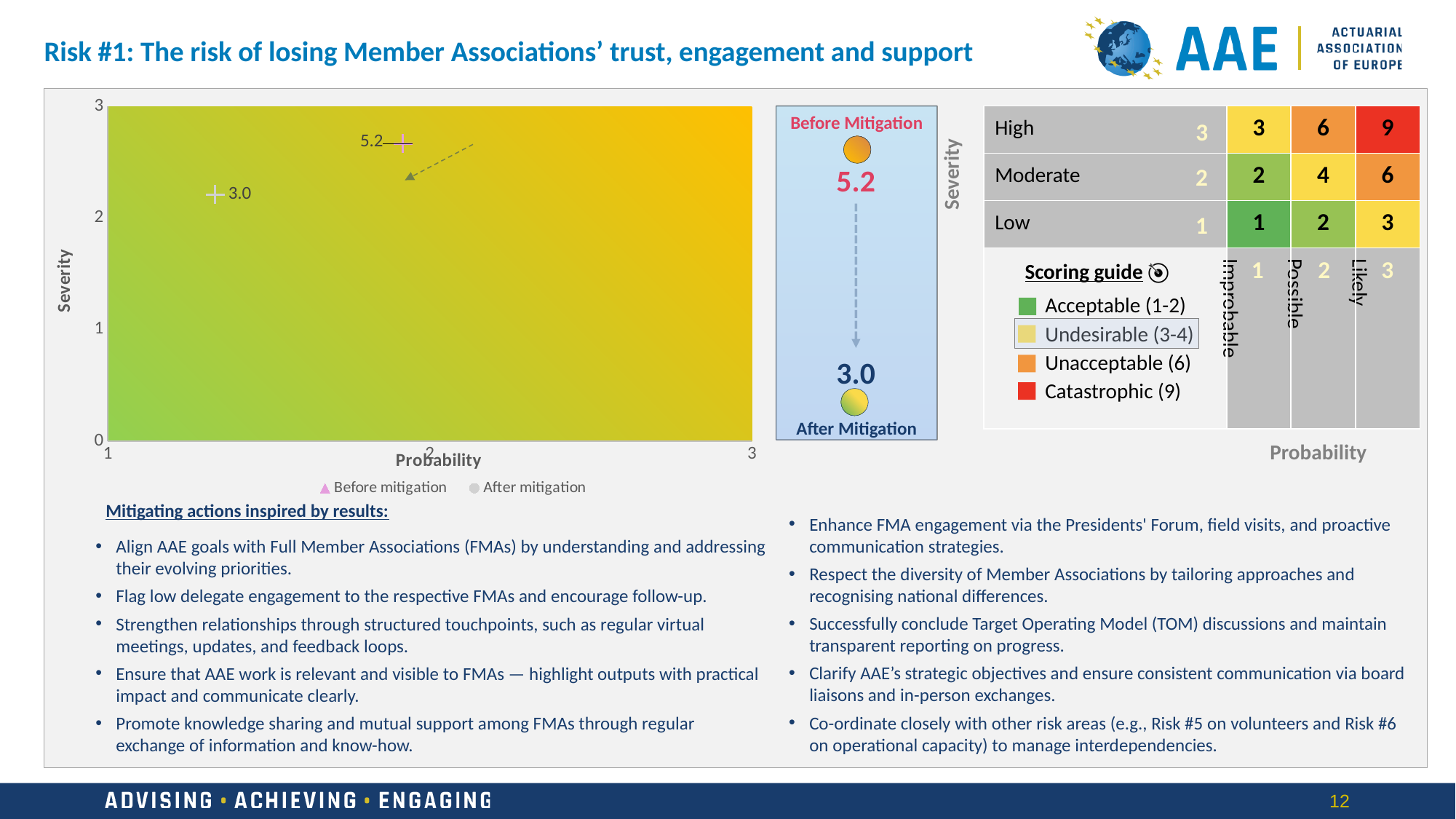

Risk #1: The risk of losing Member Associations’ trust, engagement and support

### Chart

| Category | Before mitigation | After mitigation |
|---|---|---|
Before Mitigation

After Mitigation
5.2
3.0
| High | 3 | 6 | 9 |
| --- | --- | --- | --- |
| Moderate | 2 | 4 | 6 |
| Low | 1 | 2 | 3 |
|  | Improbable | Possible | Likely |
3
Severity
2
1
1
2
3
Scoring guide 🎯
Acceptable (1-2)
Undesirable (3-4)
Unacceptable (6)
Catastrophic (9)

Probability

Mitigating actions inspired by results:

Enhance FMA engagement via the Presidents' Forum, field visits, and proactive communication strategies.
Respect the diversity of Member Associations by tailoring approaches and recognising national differences.
Successfully conclude Target Operating Model (TOM) discussions and maintain transparent reporting on progress.
Clarify AAE’s strategic objectives and ensure consistent communication via board liaisons and in-person exchanges.
Co-ordinate closely with other risk areas (e.g., Risk #5 on volunteers and Risk #6 on operational capacity) to manage interdependencies.
Align AAE goals with Full Member Associations (FMAs) by understanding and addressing their evolving priorities.
Flag low delegate engagement to the respective FMAs and encourage follow-up.
Strengthen relationships through structured touchpoints, such as regular virtual meetings, updates, and feedback loops.
Ensure that AAE work is relevant and visible to FMAs — highlight outputs with practical impact and communicate clearly.
Promote knowledge sharing and mutual support among FMAs through regular exchange of information and know-how.
12